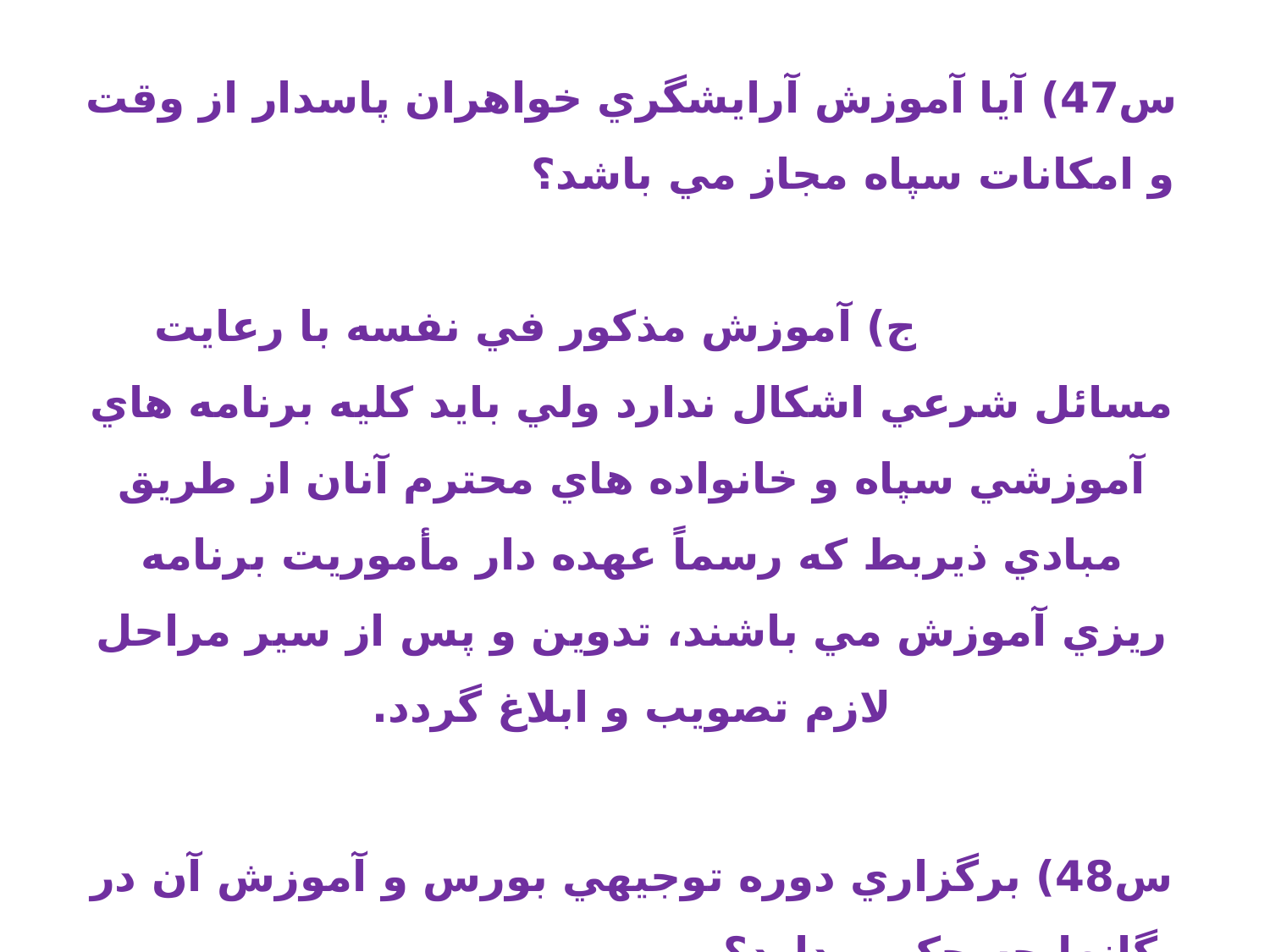

س47) آيا آموزش آرايشگري خواهران پاسدار از وقت و امكانات سپاه مجاز مي باشد؟                                                                                                                      ج) آموزش مذكور في نفسه با رعايت مسائل شرعي اشكال ندارد ولي بايد كليه برنامه هاي آموزشي سپاه و خانواده هاي محترم آنان از طريق مبادي ذيربط كه رسماً عهده دار مأموريت برنامه ريزي آموزش مي باشند، تدوين و پس از سير مراحل لازم تصويب و ابلاغ گردد.

س48) برگزاري دوره توجيهي بورس و آموزش آن در يگانها چه حكمي دارد؟
 ج) در صورت تأييد سازمان و عدم مغايرت با جايگاه و منافع سپاه، اشكال ندارد.